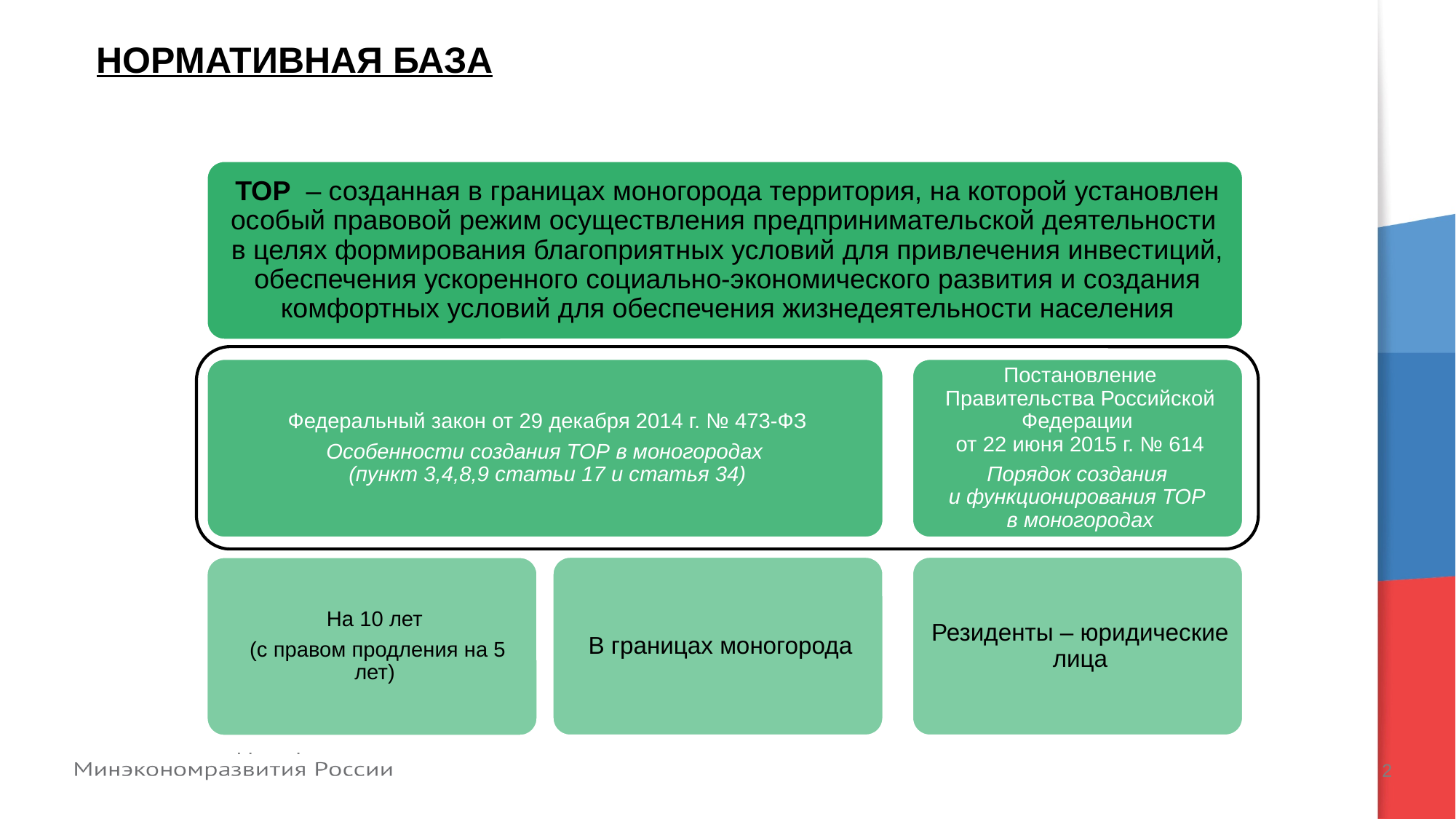

# НОРМАТИВНАЯ БАЗА
ТОР  – созданная в границах моногорода территория, на которой установлен особый правовой режим осуществления предпринимательской деятельности
в целях формирования благоприятных условий для привлечения инвестиций, обеспечения ускоренного социально-экономического развития и создания комфортных условий для обеспечения жизнедеятельности населения
Федеральный закон от 29 декабря 2014 г. № 473-ФЗ
Особенности создания ТОР в моногородах
(пункт 3,4,8,9 статьи 17 и статья 34)
На 10 лет
 (с правом продления на 5 лет)
В границах моногорода
Постановление Правительства Российской Федерации
от 22 июня 2015 г. № 614
Порядок создания
и функционирования ТОР
в моногородах
Резиденты – юридические лица